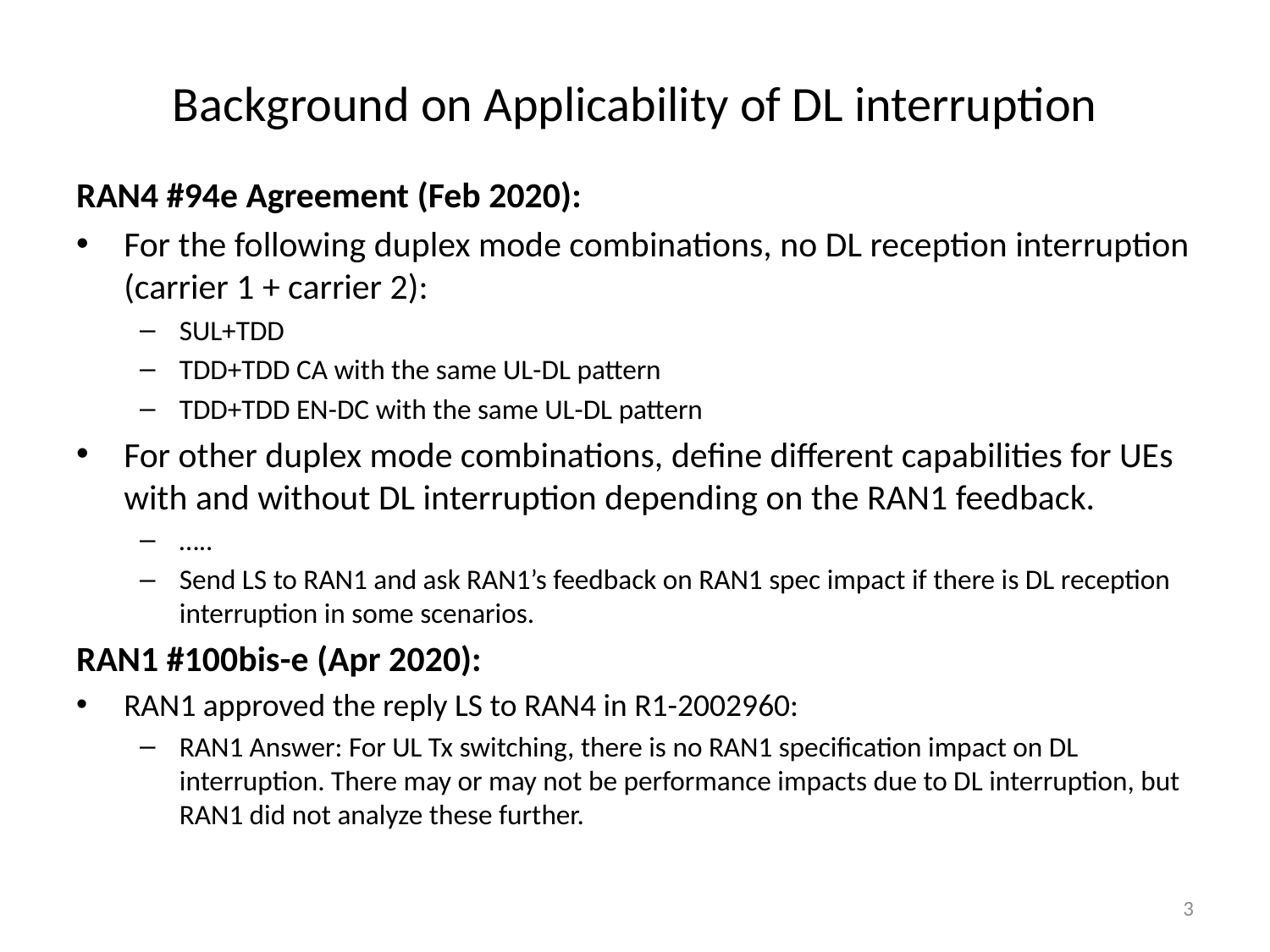

# Background on Applicability of DL interruption
RAN4 #94e Agreement (Feb 2020):
For the following duplex mode combinations, no DL reception interruption (carrier 1 + carrier 2):
SUL+TDD
TDD+TDD CA with the same UL-DL pattern
TDD+TDD EN-DC with the same UL-DL pattern
For other duplex mode combinations, define different capabilities for UEs with and without DL interruption depending on the RAN1 feedback.
…..
Send LS to RAN1 and ask RAN1’s feedback on RAN1 spec impact if there is DL reception interruption in some scenarios.
RAN1 #100bis-e (Apr 2020):
RAN1 approved the reply LS to RAN4 in R1-2002960:
RAN1 Answer: For UL Tx switching, there is no RAN1 specification impact on DL interruption. There may or may not be performance impacts due to DL interruption, but RAN1 did not analyze these further.

3